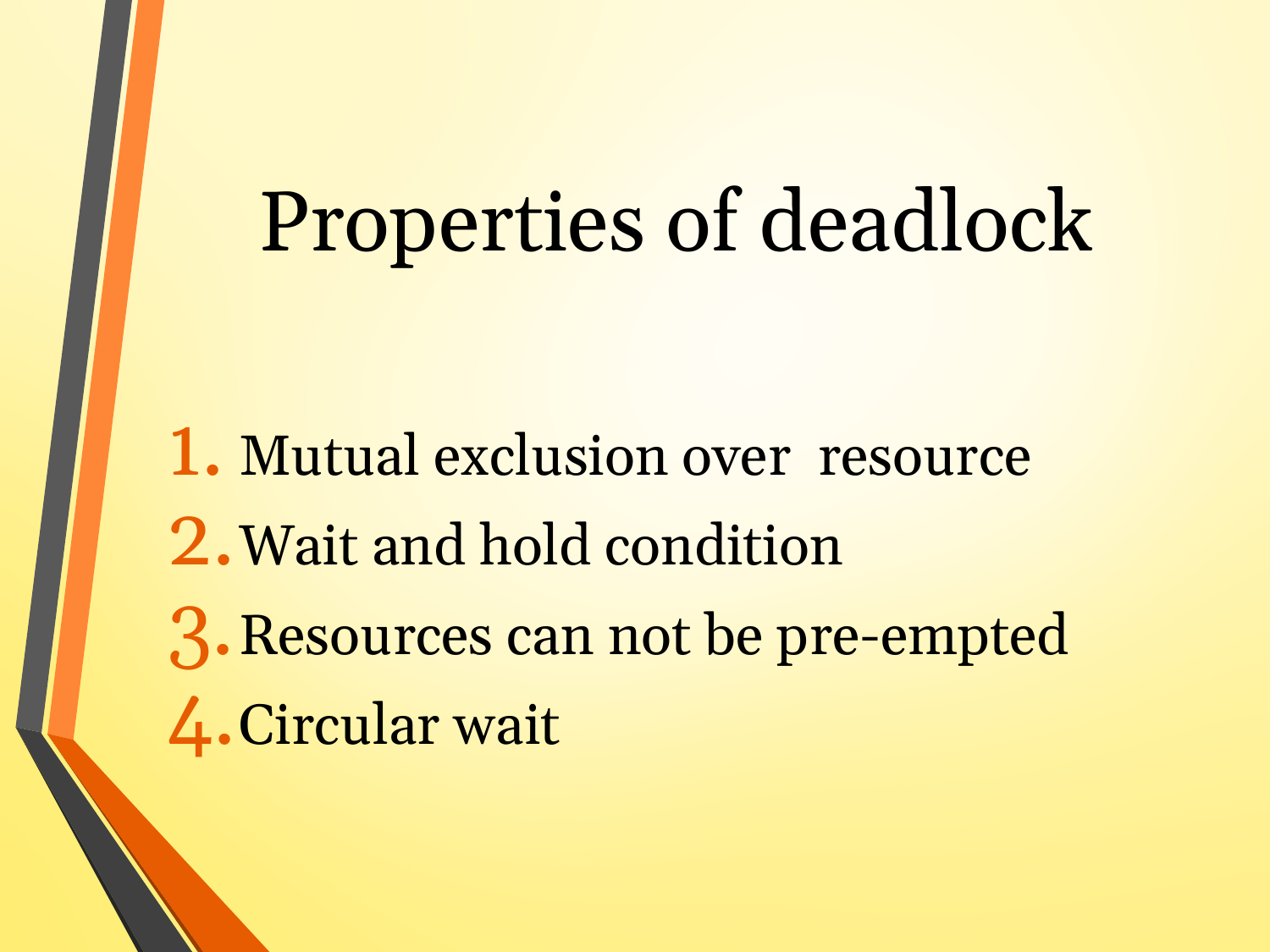

# Properties of deadlock
Mutual exclusion over  resource
Wait and hold condition
Resources can not be pre-empted
Circular wait